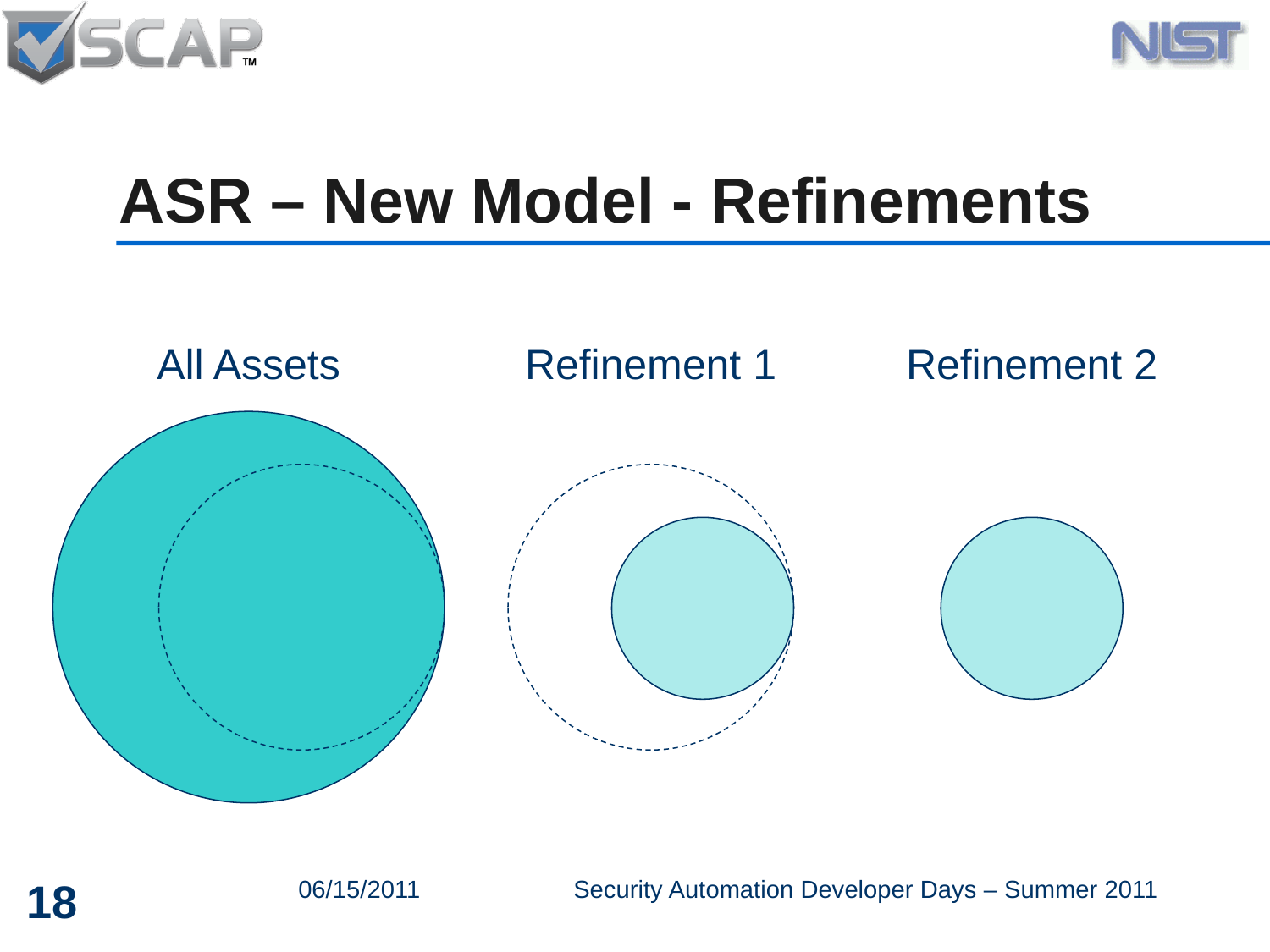

# ASR – New Model - Refinements
Refinement 2
All Assets
Refinement 1

18
06/15/2011
Security Automation Developer Days – Summer 2011